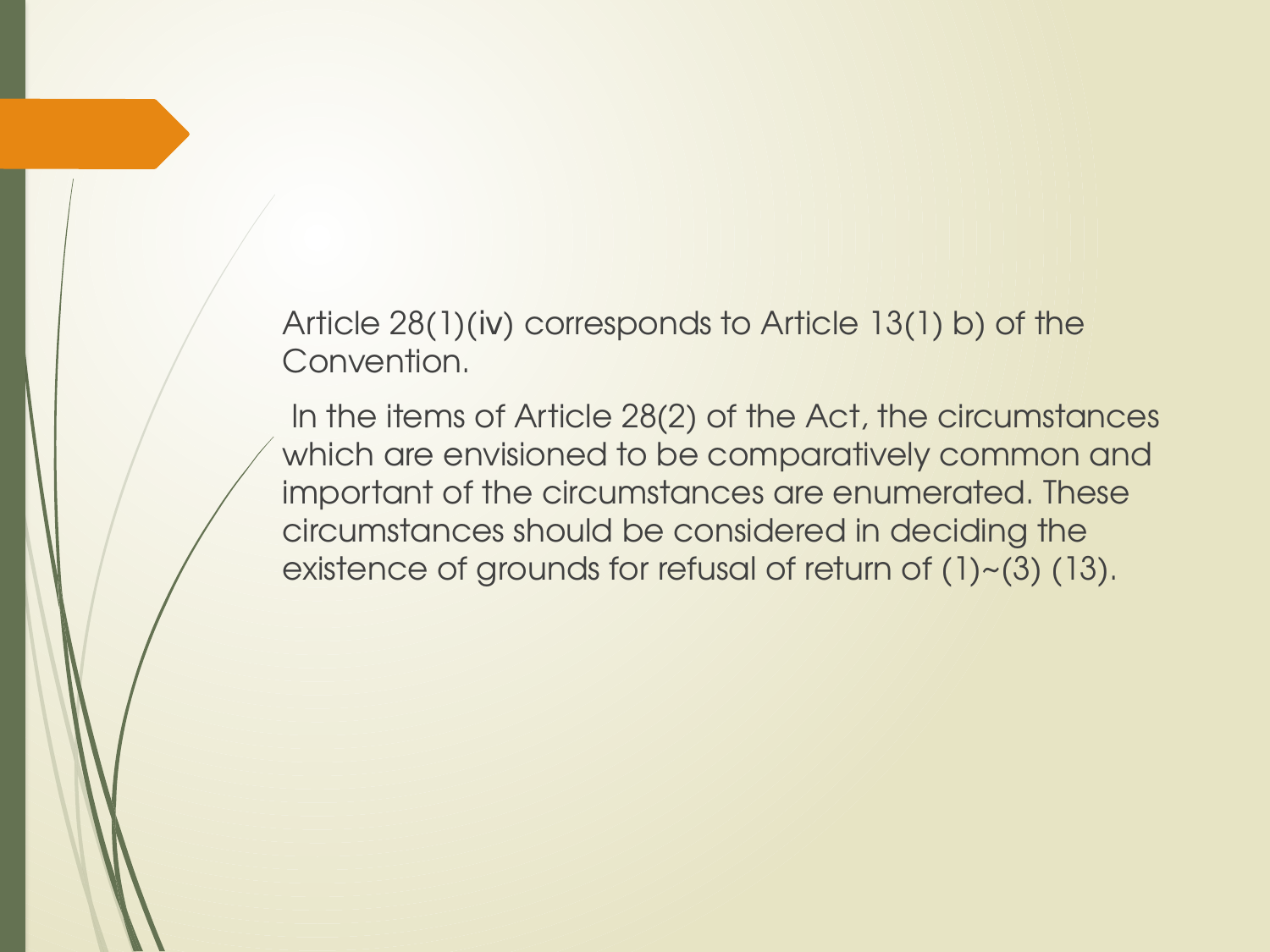

#
Article 28(1)(ⅳ) corresponds to Article 13(1) b) of the Convention.
 In the items of Article 28(2) of the Act, the circumstances which are envisioned to be comparatively common and important of the circumstances are enumerated. These circumstances should be considered in deciding the existence of grounds for refusal of return of (1)~(3) (13).